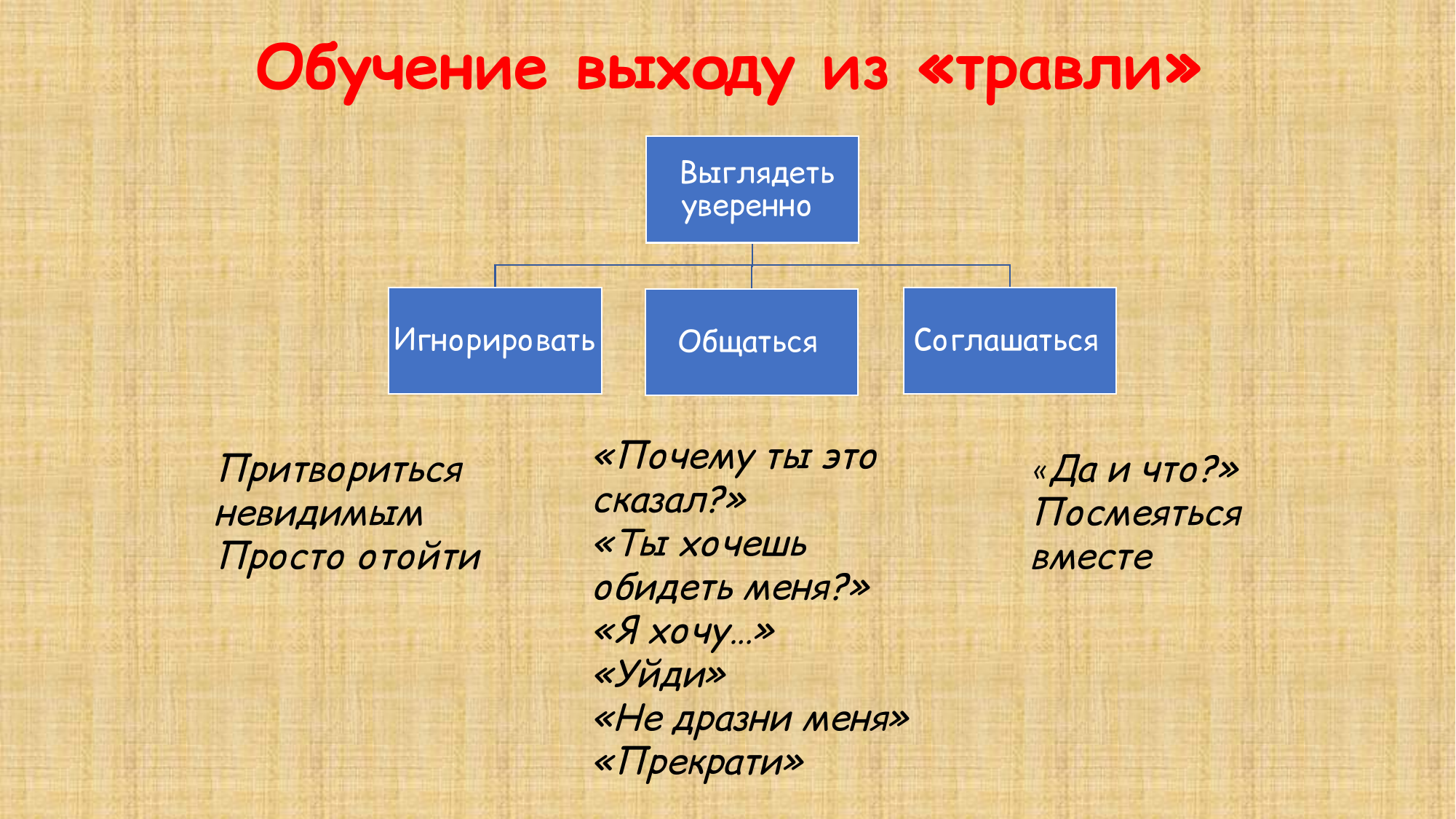

# Обучение выходу из «травли»
 Выглядеть уверенно
Игнорировать
Общаться
Соглашаться
«Почему ты это сказал?»
«Ты хочешь обидеть меня?»
«Я хочу…»
«Уйди»
«Не дразни меня»
«Прекрати»
Притвориться невидимым
Просто отойти
«Да и что?»
Посмеяться вместе